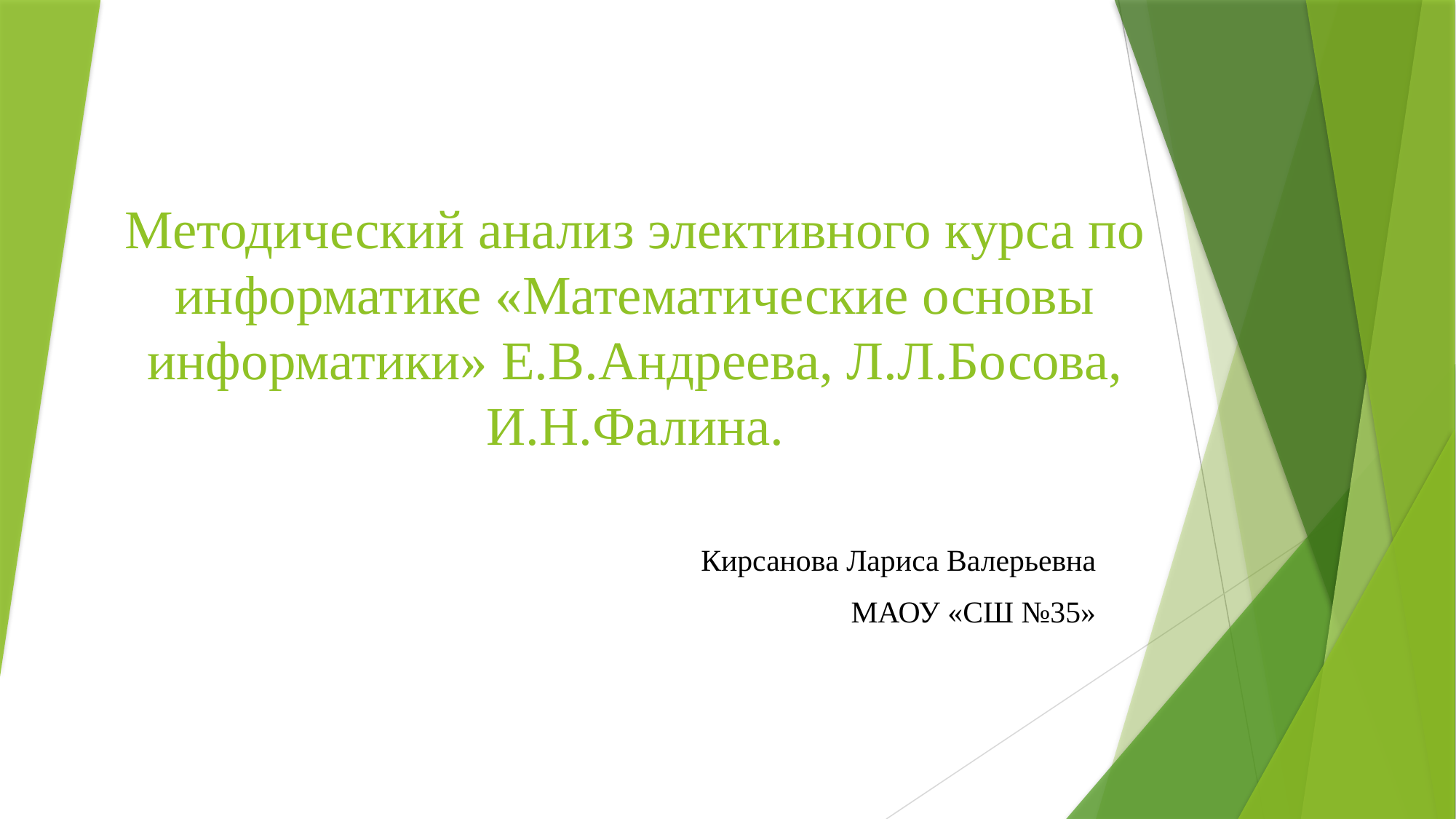

# Методический анализ элективного курса по информатике «Математические основы информатики» Е.В.Андреева, Л.Л.Босова, И.Н.Фалина.

Кирсанова Лариса Валерьевна
МАОУ «СШ №35»